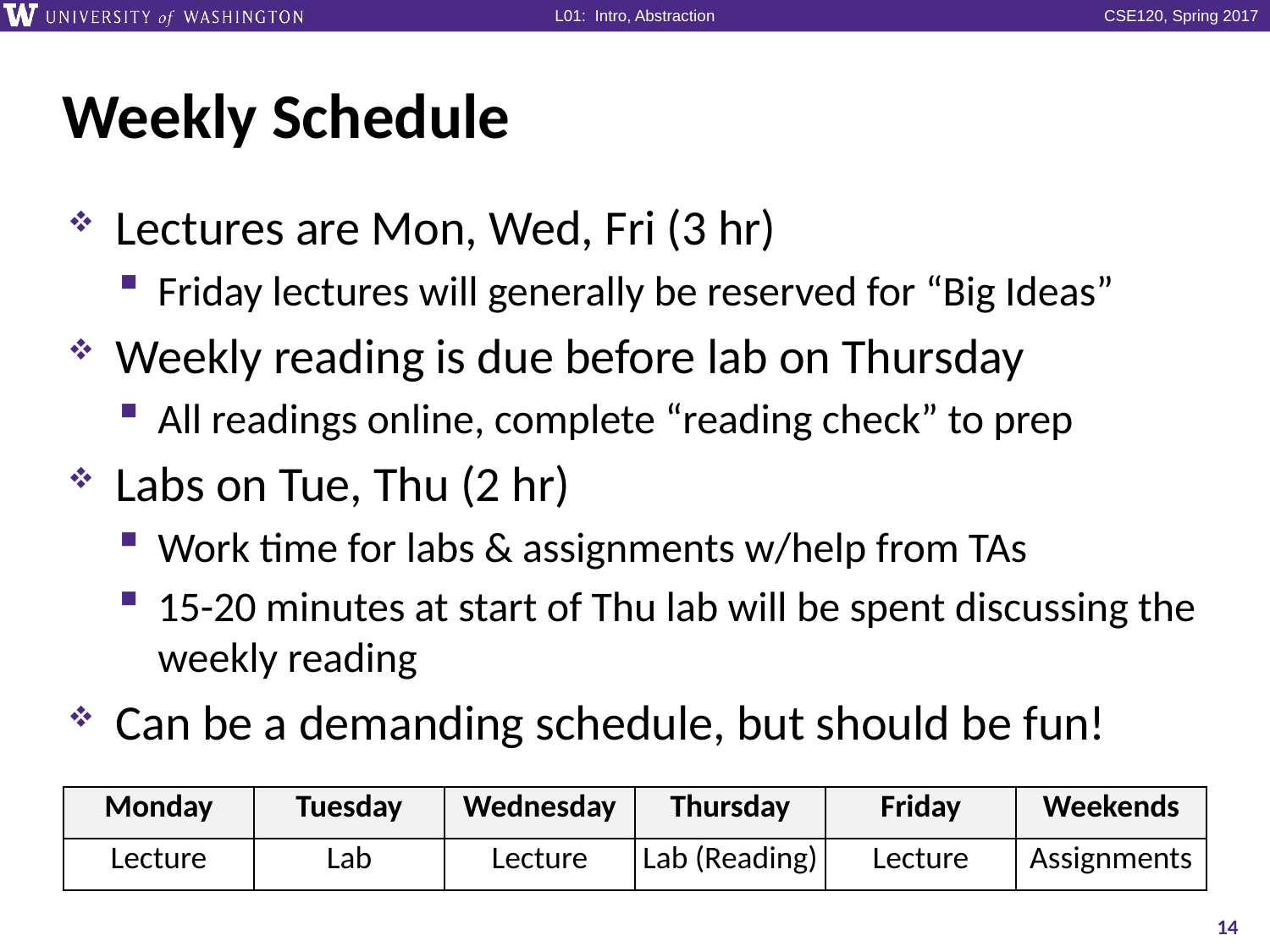

# Weekly Schedule
Lectures are Mon, Wed, Fri (3 hr)
Friday lectures will generally be reserved for “Big Ideas”
Weekly reading is due before lab on Thursday
All readings online, complete “reading check” to prep
Labs on Tue, Thu (2 hr)
Work time for labs & assignments w/help from TAs
15-20 minutes at start of Thu lab will be spent discussing the weekly reading
Can be a demanding schedule, but should be fun!
| Monday | Tuesday | Wednesday | Thursday | Friday | Weekends |
| --- | --- | --- | --- | --- | --- |
| Lecture | Lab | Lecture | Lab (Reading) | Lecture | Assignments |
14